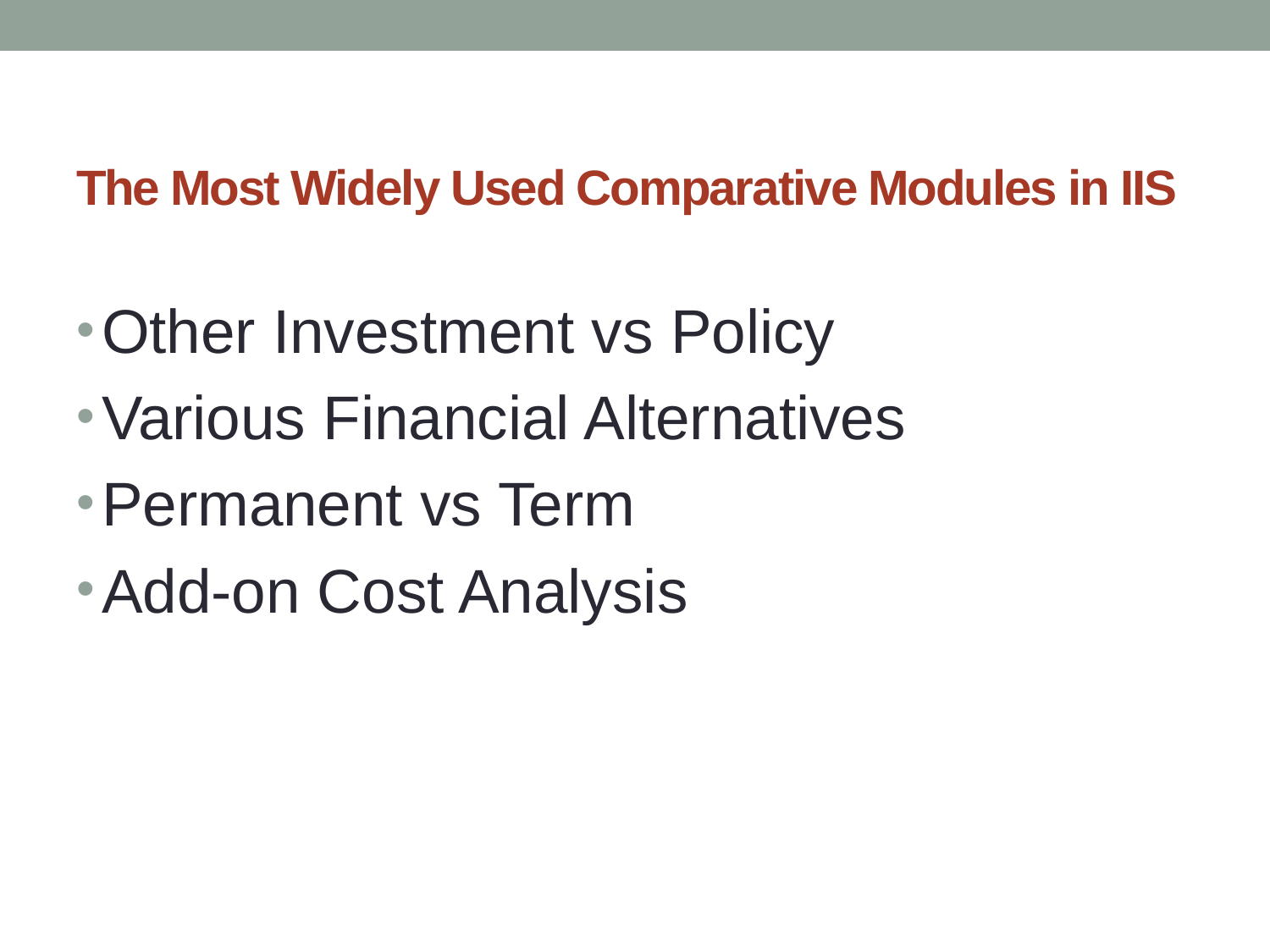

# The Most Widely Used Comparative Modules in IIS

Other Investment vs Policy
Various Financial Alternatives
Permanent vs Term
Add-on Cost Analysis